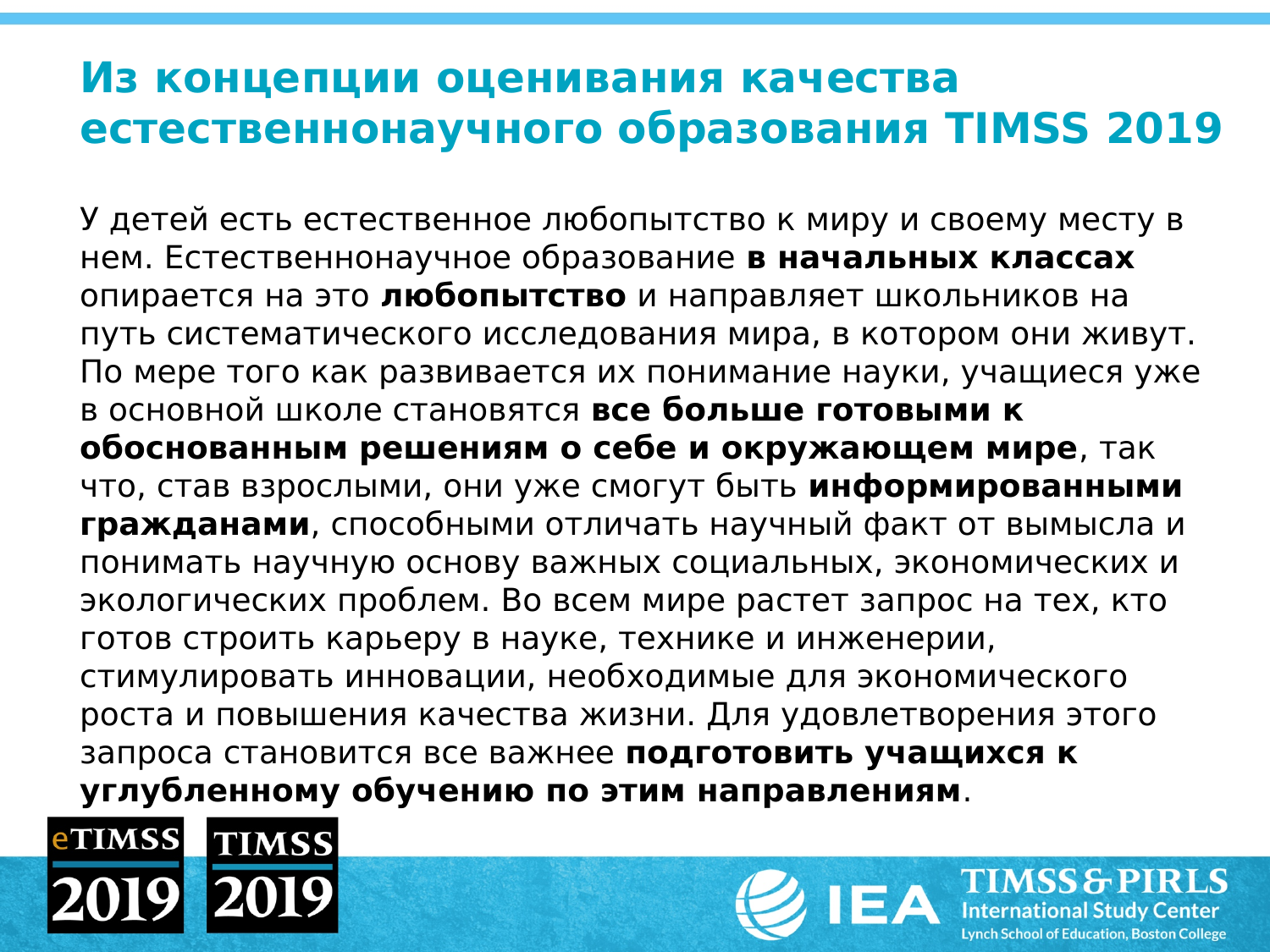

# Из концепции оценивания качества естественнонаучного образования TIMSS 2019
У детей есть естественное любопытство к миру и своему месту в нем. Естественнонаучное образование в начальных классах опирается на это любопытство и направляет школьников на путь систематического исследования мира, в котором они живут. По мере того как развивается их понимание науки, учащиеся уже в основной школе становятся все больше готовыми к обоснованным решениям о себе и окружающем мире, так что, став взрослыми, они уже смогут быть информированными гражданами, способными отличать научный факт от вымысла и понимать научную основу важных социальных, экономических и экологических проблем. Во всем мире растет запрос на тех, кто готов строить карьеру в науке, технике и инженерии, стимулировать инновации, необходимые для экономического роста и повышения качества жизни. Для удовлетворения этого запроса становится все важнее подготовить учащихся к углубленному обучению по этим направлениям.